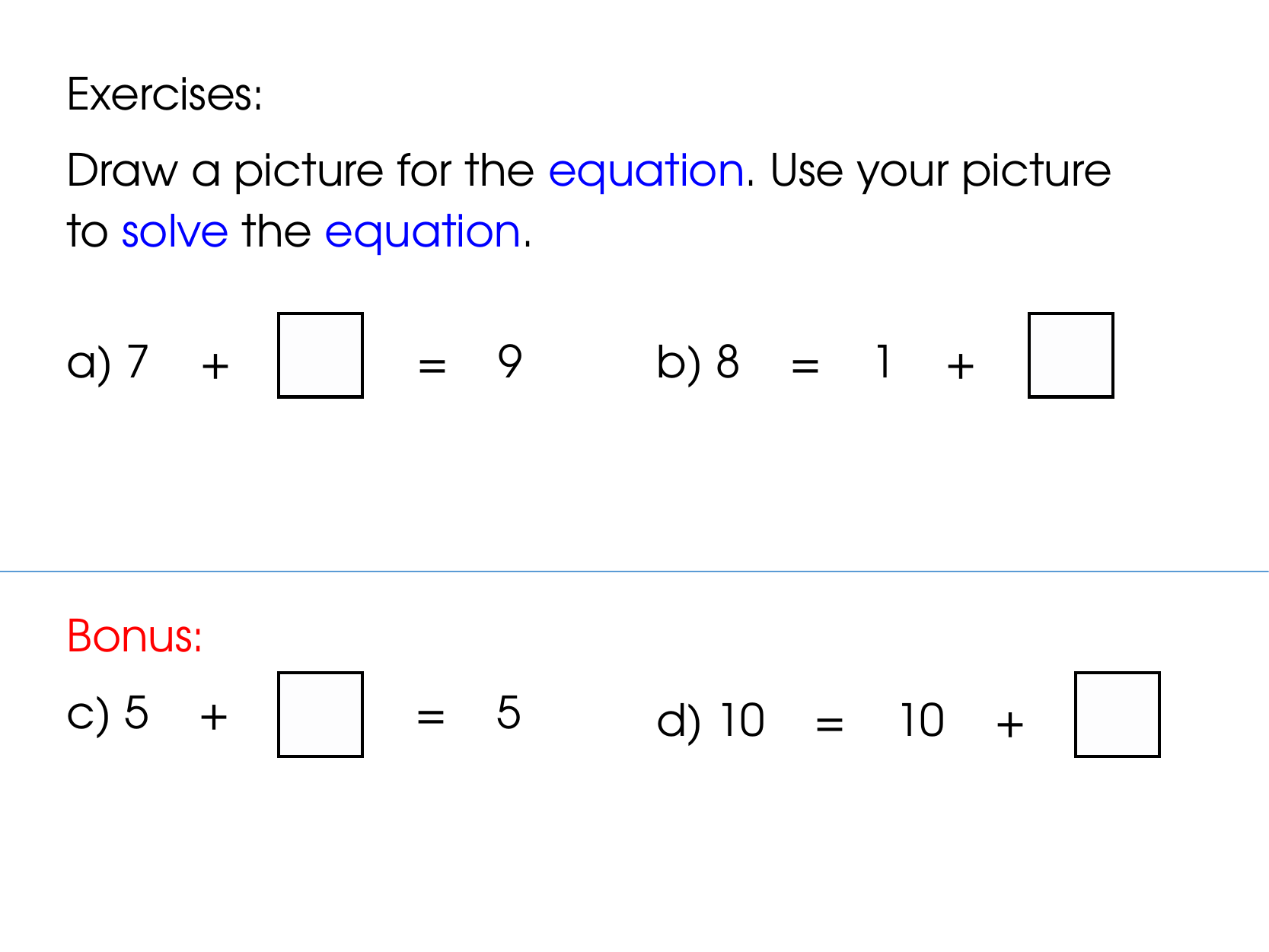

Exercises:
Draw a picture for the equation. Use your picture
to solve the equation.

a) 7    +               =    9

b) 8    =    1    +
Bonus:
c) 5    +               =    5

d) 10    =    10    +